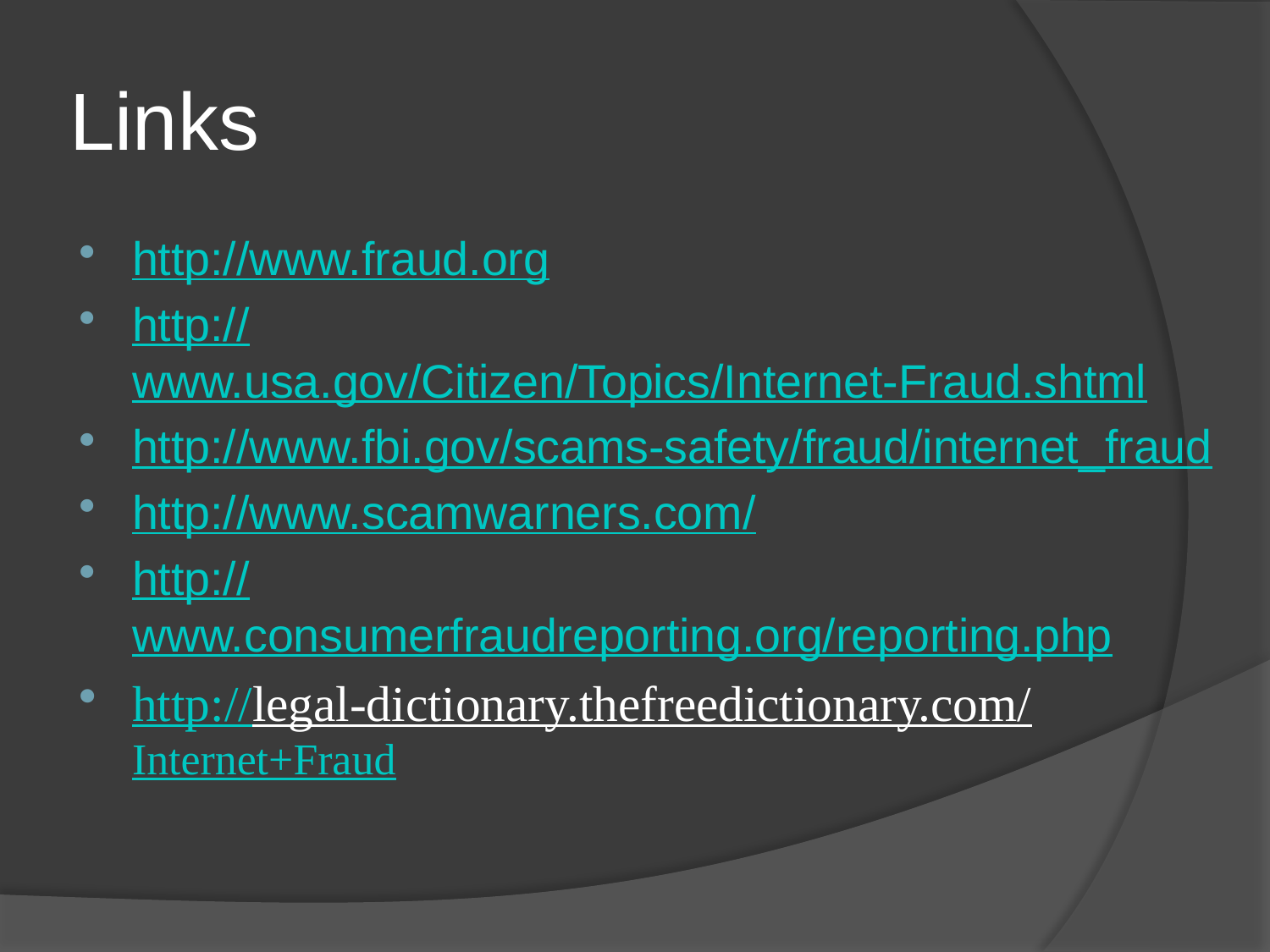

# Links
http://www.fraud.org
http://www.usa.gov/Citizen/Topics/Internet-Fraud.shtml
http://www.fbi.gov/scams-safety/fraud/internet_fraud
http://www.scamwarners.com/
http://www.consumerfraudreporting.org/reporting.php
http://legal-dictionary.thefreedictionary.com/
Internet+Fraud